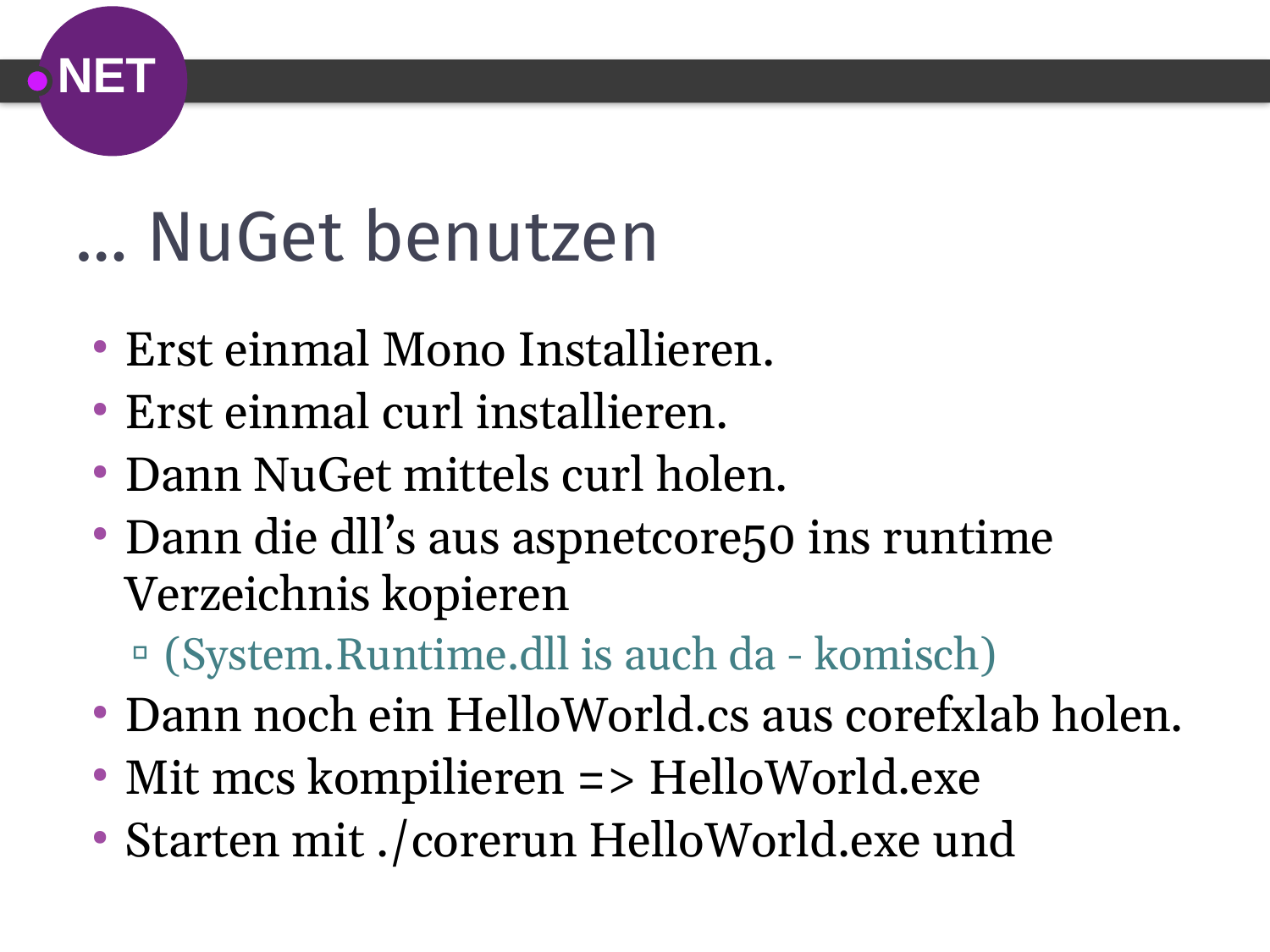

# … NuGet benutzen
Erst einmal Mono Installieren.
Erst einmal curl installieren.
Dann NuGet mittels curl holen.
Dann die dll’s aus aspnetcore50 ins runtime Verzeichnis kopieren
(System.Runtime.dll is auch da - komisch)
Dann noch ein HelloWorld.cs aus corefxlab holen.
Mit mcs kompilieren => HelloWorld.exe
Starten mit ./corerun HelloWorld.exe und